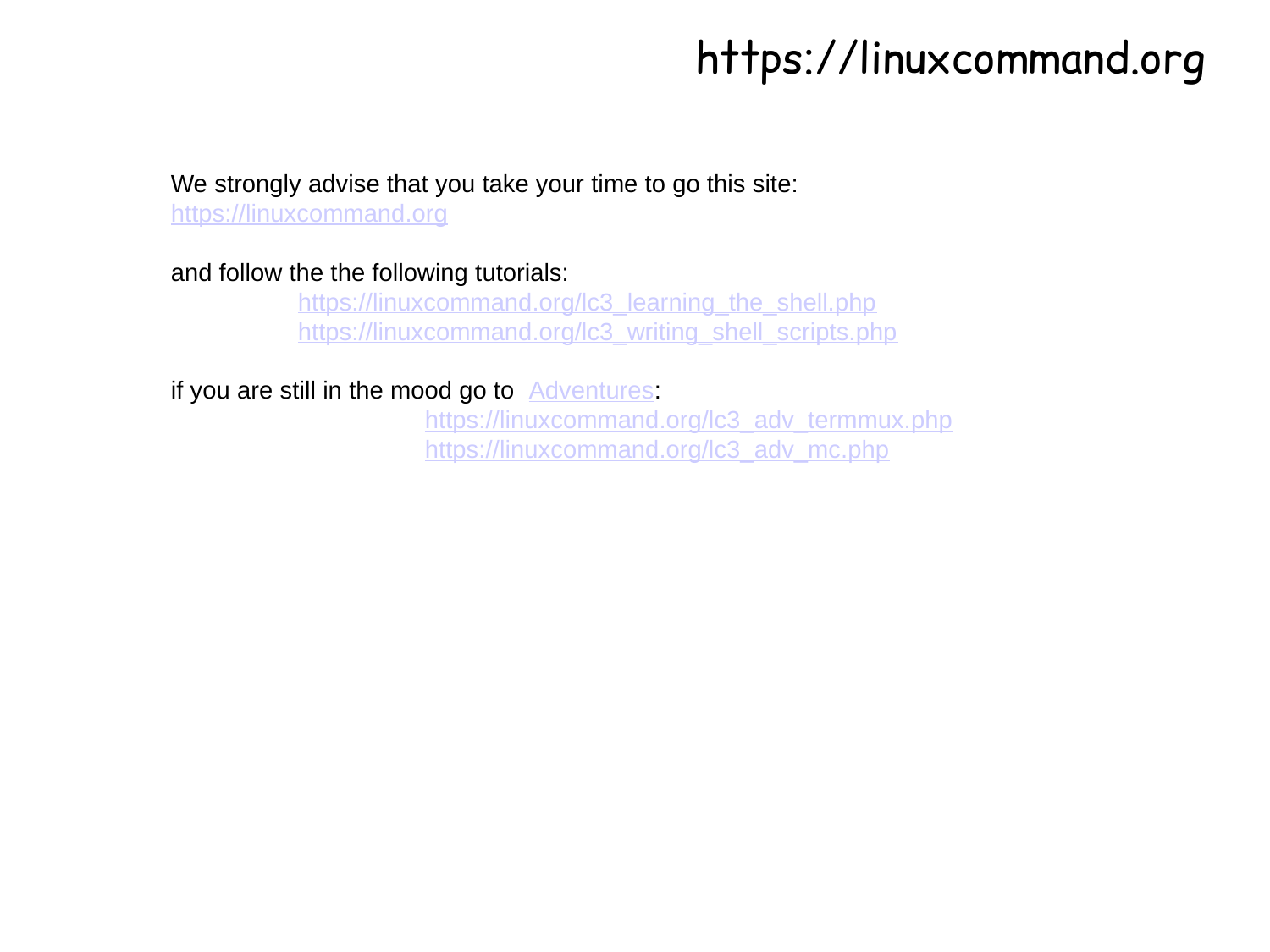

https://linuxcommand.org
We strongly advise that you take your time to go this site:
https://linuxcommand.org

and follow the the following tutorials:
	https://linuxcommand.org/lc3_learning_the_shell.php
	https://linuxcommand.org/lc3_writing_shell_scripts.php

if you are still in the mood go to  Adventures:
		https://linuxcommand.org/lc3_adv_termmux.php
		https://linuxcommand.org/lc3_adv_mc.php